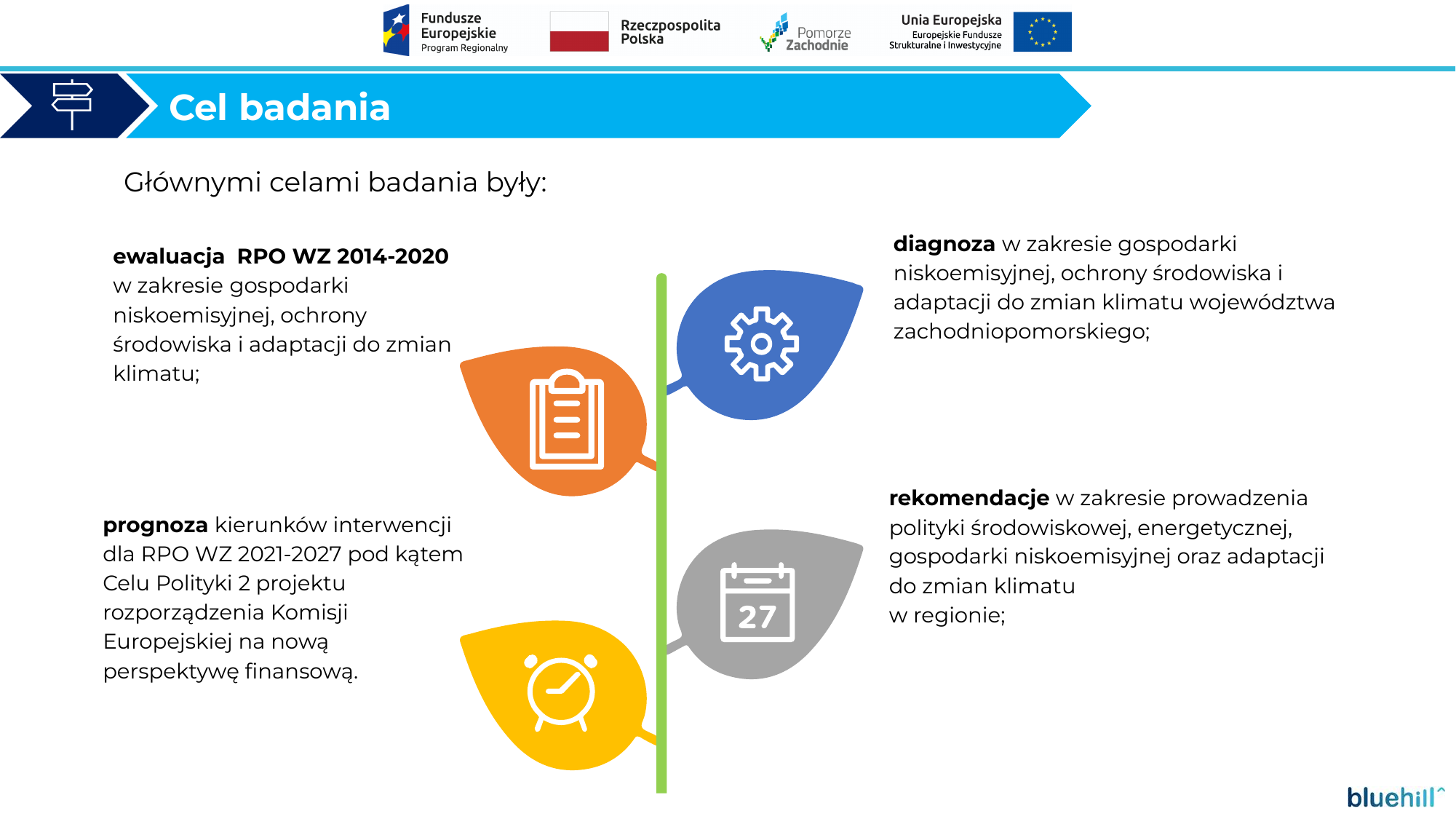

Cel badania

Głównymi celami badania były:
diagnoza w zakresie gospodarki niskoemisyjnej, ochrony środowiska i adaptacji do zmian klimatu województwa zachodniopomorskiego;
ewaluacja  RPO WZ 2014-2020 w zakresie gospodarki niskoemisyjnej, ochrony środowiska i adaptacji do zmian klimatu;

rekomendacje w zakresie prowadzenia polityki środowiskowej, energetycznej, gospodarki niskoemisyjnej oraz adaptacji do zmian klimatu
w regionie;
prognoza kierunków interwencji dla RPO WZ 2021-2027 pod kątem Celu Polityki 2 projektu rozporządzenia Komisji Europejskiej na nową perspektywę finansową.